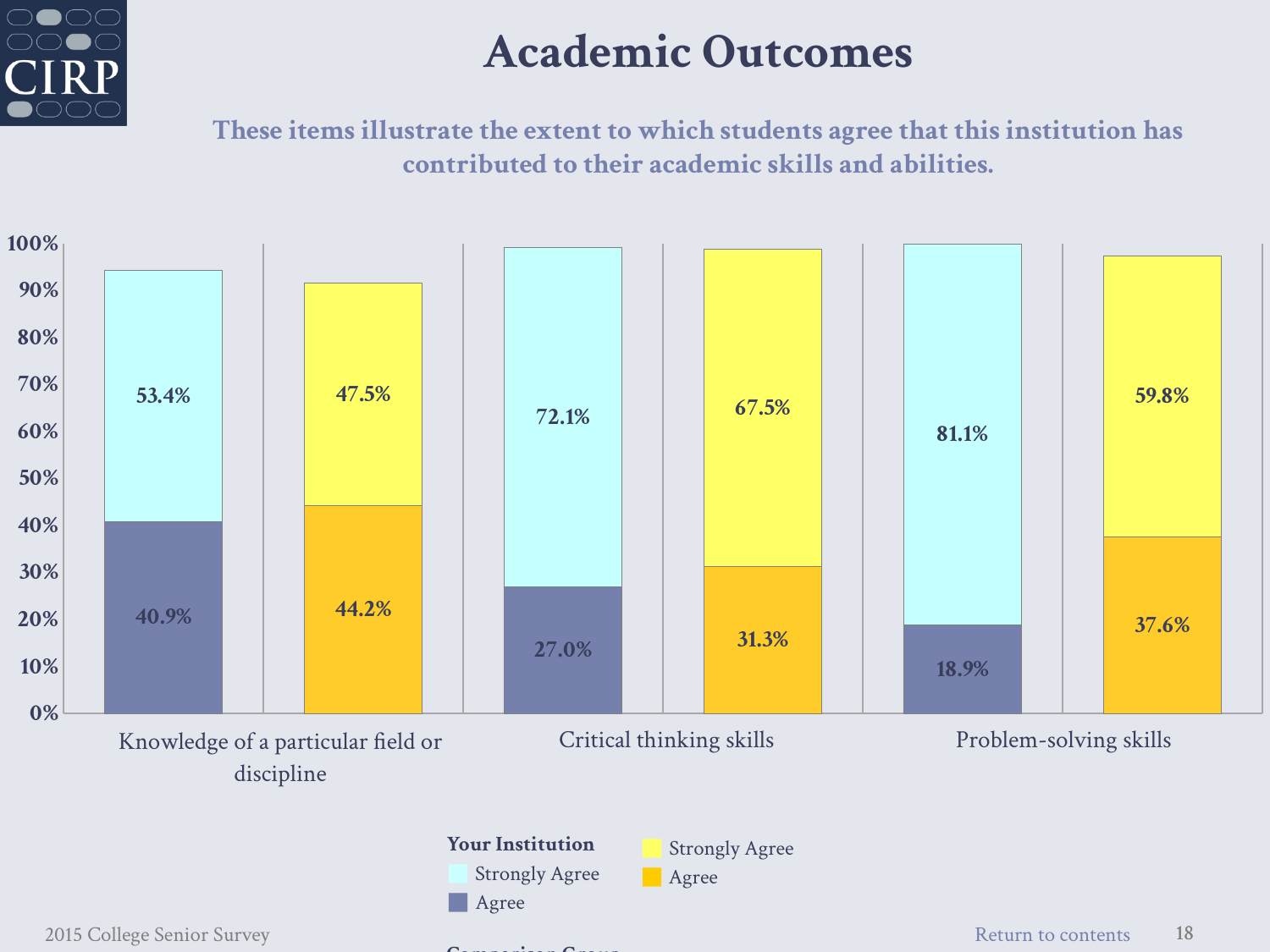

Academic Outcomes
These items illustrate the extent to which students agree that this institution has contributed to their academic skills and abilities.

### Chart

| Category | stronger | much stronger |
|---|---|---|
| Knowledge of a particular field or discipline | 0.409 | 0.534 |
| comp | 0.442 | 0.475 |
| Critical thinking skills | 0.27 | 0.721 |
| comp | 0.313 | 0.675 |
| Problem-solving skills | 0.189 | 0.811 |
| comp | 0.376 | 0.598 |
| Critical thinking skills |
| --- |
| Problem-solving skills |
| --- |
| Knowledge of a particular field or discipline |
| --- |
Your Institution
■ Strongly Agree
■ Agree

Comparison Group
■ Strongly Agree
■ Agree

2015 College Senior Survey
18
18